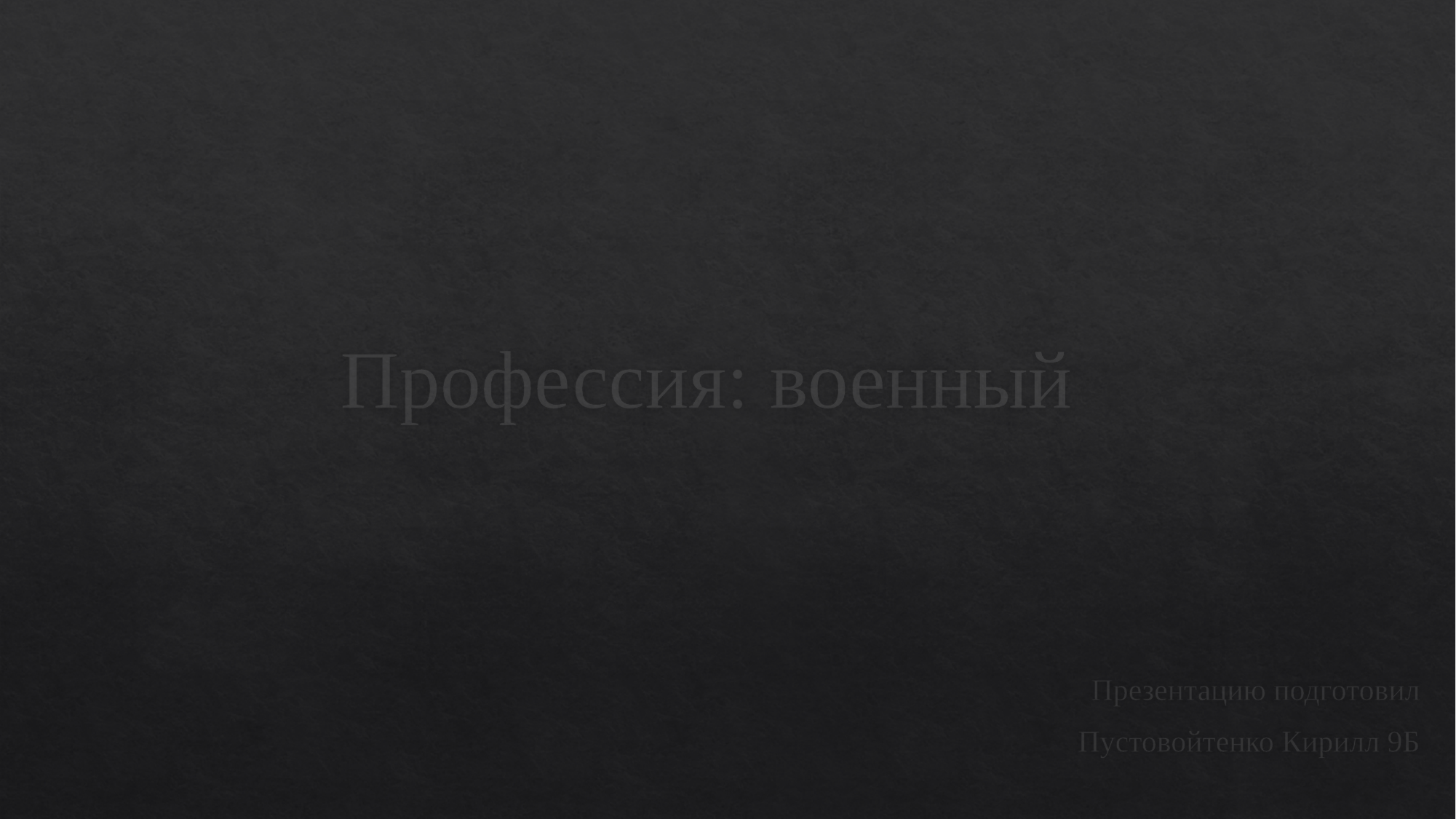

# Профессия: военный
Презентацию подготовил
Пустовойтенко Кирилл 9Б